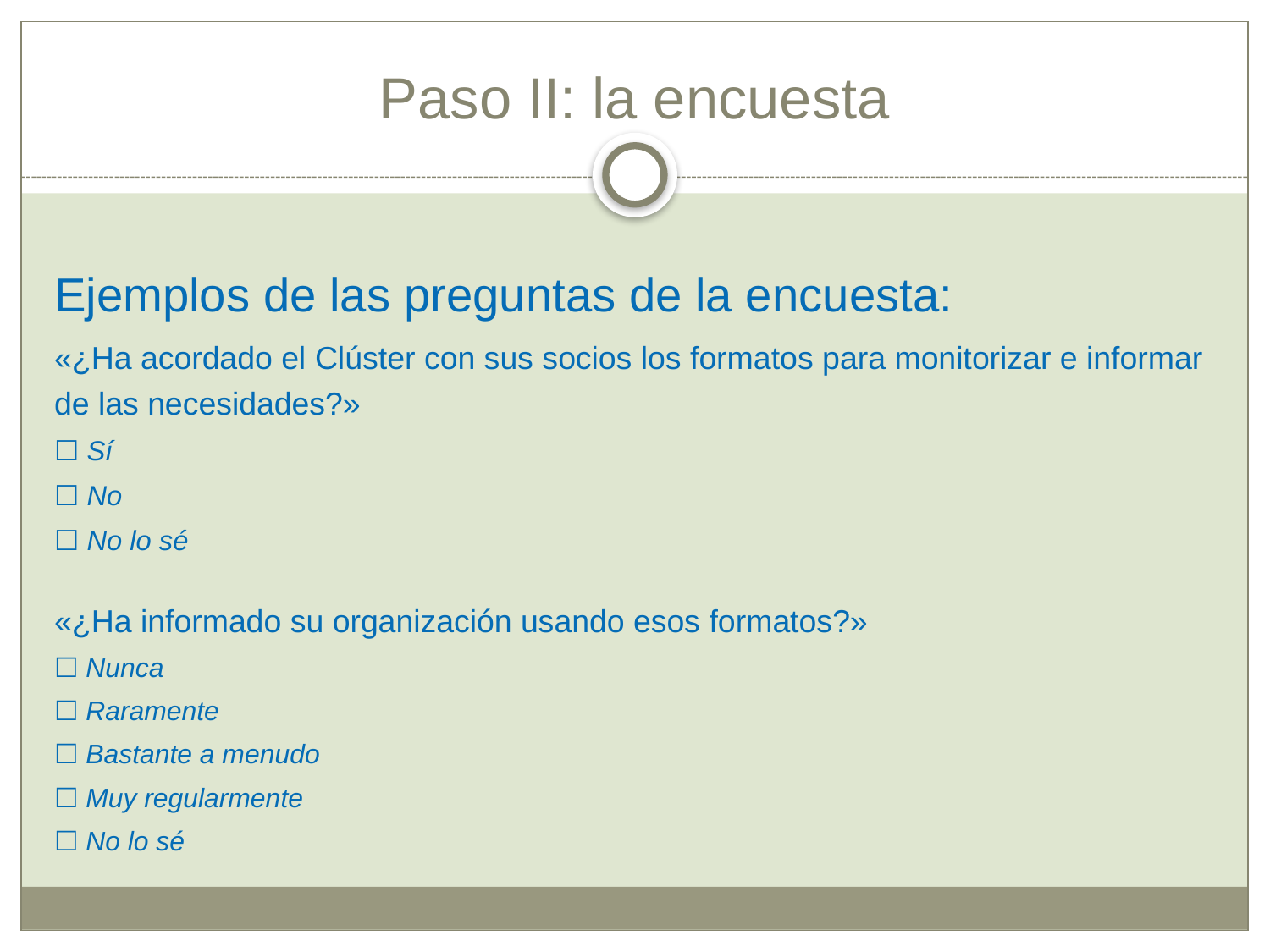

# Paso II: la encuesta

Ejemplos de las preguntas de la encuesta:
«¿Ha acordado el Clúster con sus socios los formatos para monitorizar e informar de las necesidades?»
☐ Sí
☐ No
☐ No lo sé

«¿Ha informado su organización usando esos formatos?»
☐ Nunca
☐ Raramente
☐ Bastante a menudo
☐ Muy regularmente
☐ No lo sé